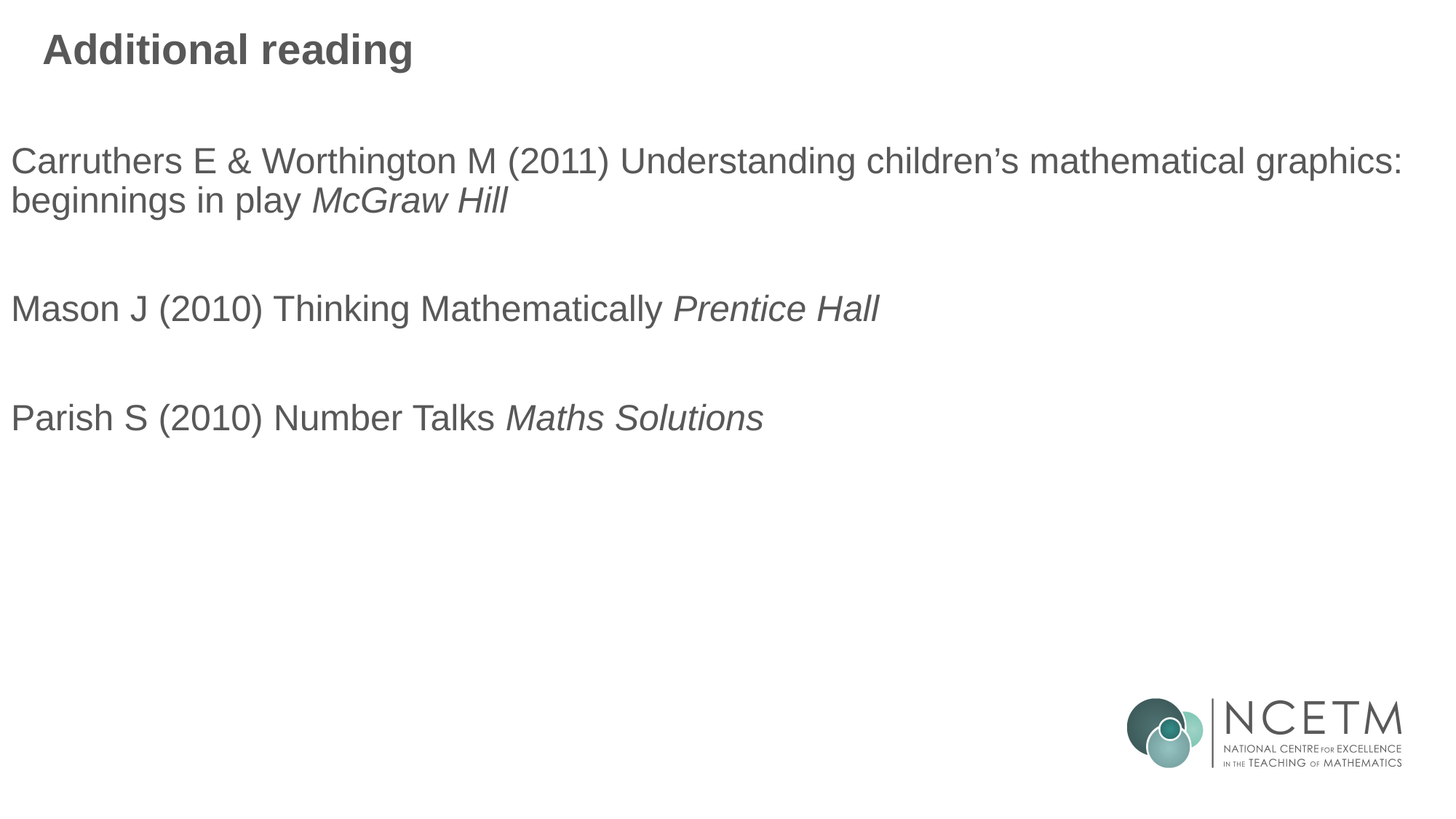

# Additional reading
Carruthers E & Worthington M (2011) Understanding children’s mathematical graphics: beginnings in play McGraw Hill

Mason J (2010) Thinking Mathematically Prentice Hall

Parish S (2010) Number Talks Maths Solutions